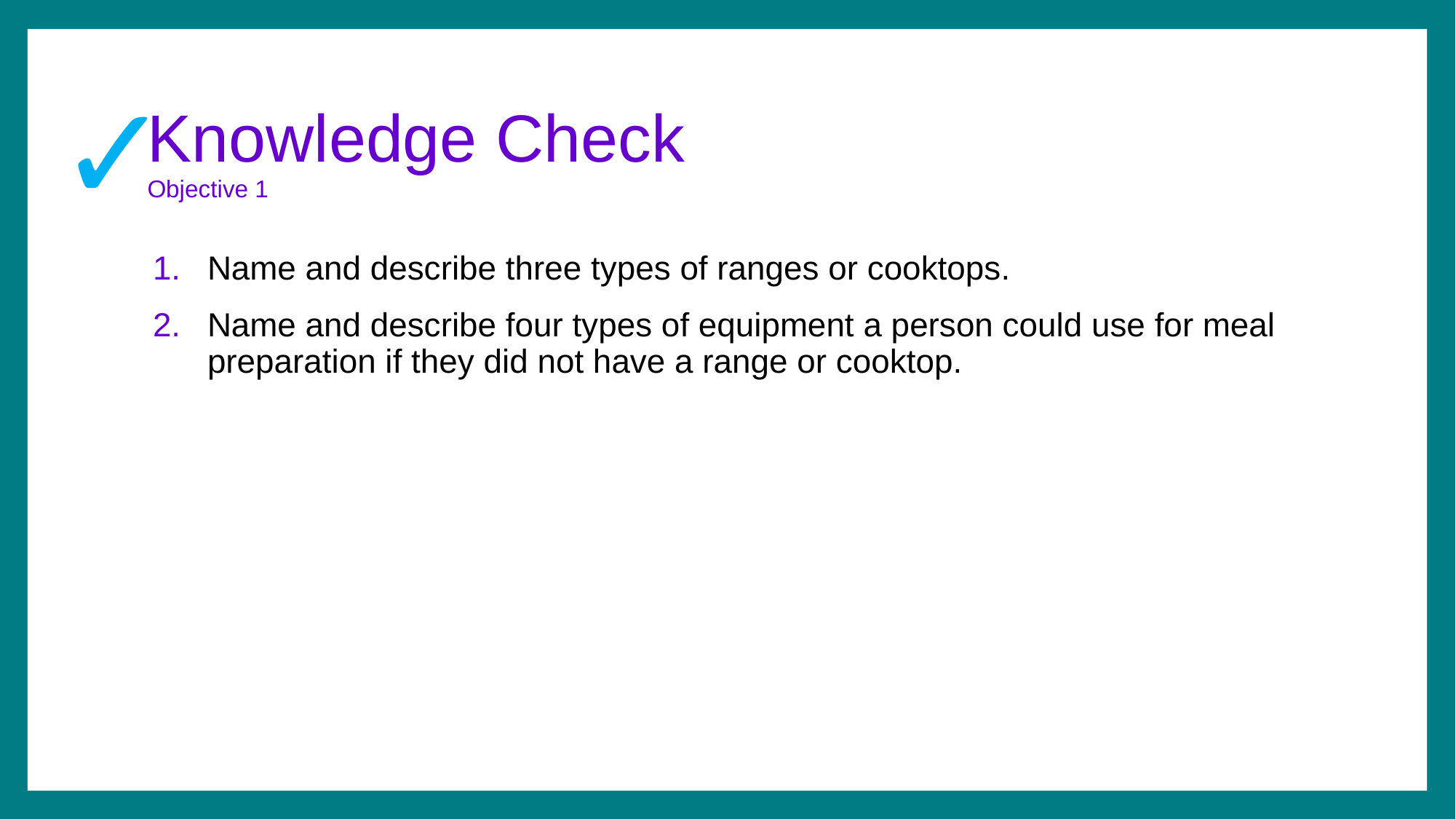

✓
# Knowledge Check Objective 1
Name and describe three types of ranges or cooktops.
Name and describe four types of equipment a person could use for meal preparation if they did not have a range or cooktop.